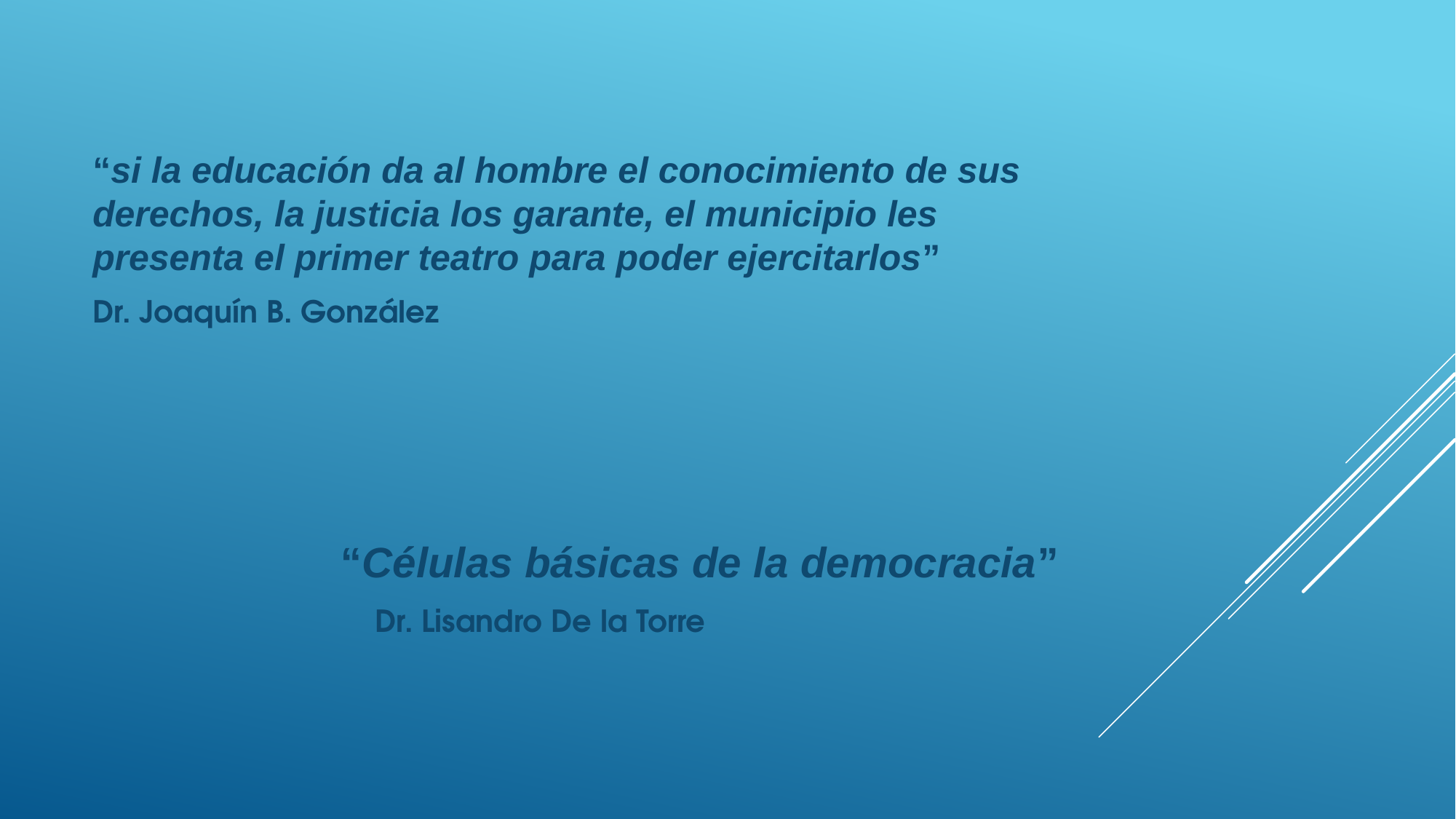

“si la educación da al hombre el conocimiento de sus derechos, la justicia los garante, el municipio les presenta el primer teatro para poder ejercitarlos”
Dr. Joaquín B. González

                     “Células básicas de la democracia”
                                 Dr. Lisandro De la Torre

#